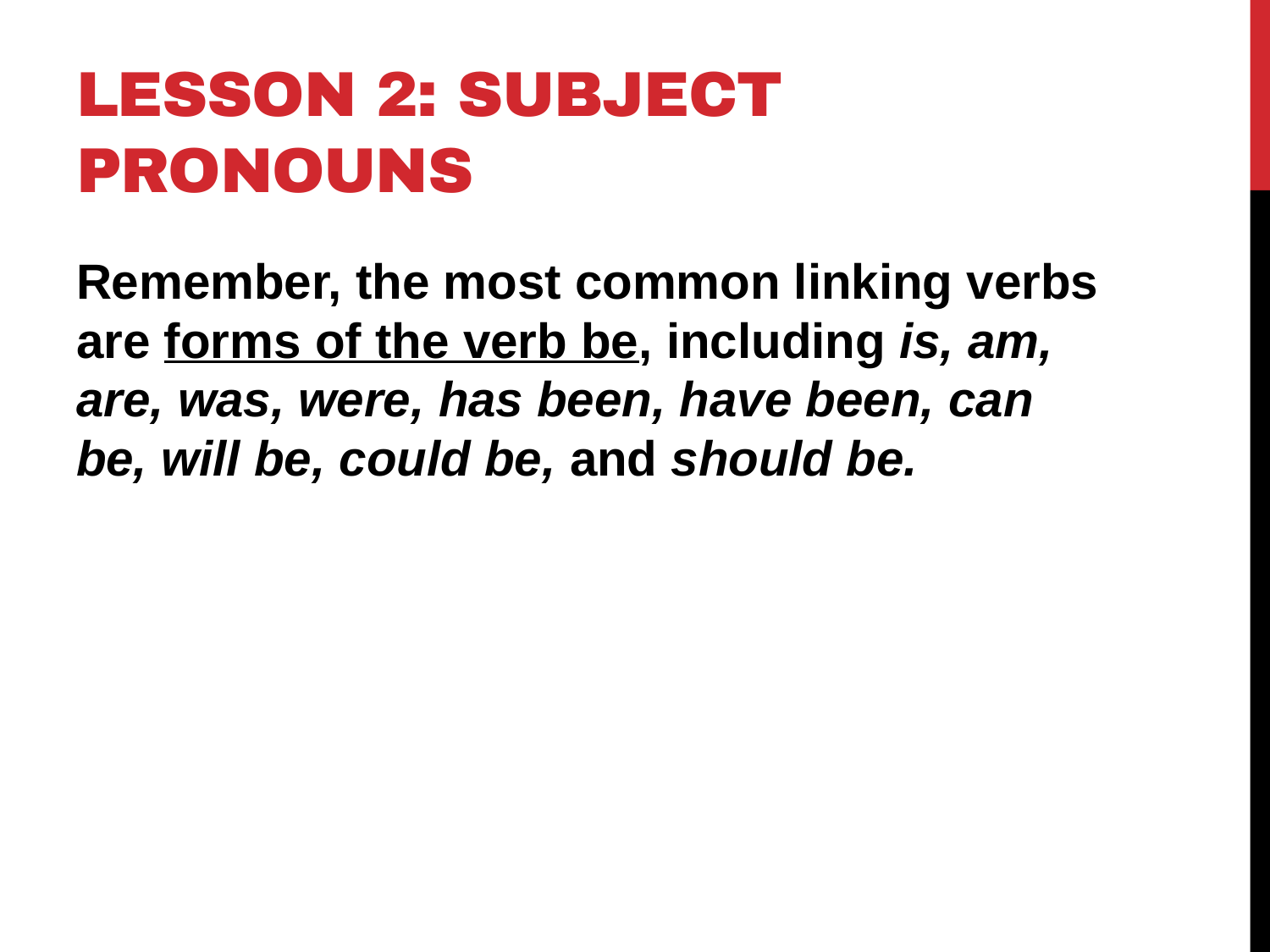

# Lesson 2: Subject Pronouns
Remember, the most common linking verbs are forms of the verb be, including is, am, are, was, were, has been, have been, can be, will be, could be, and should be.